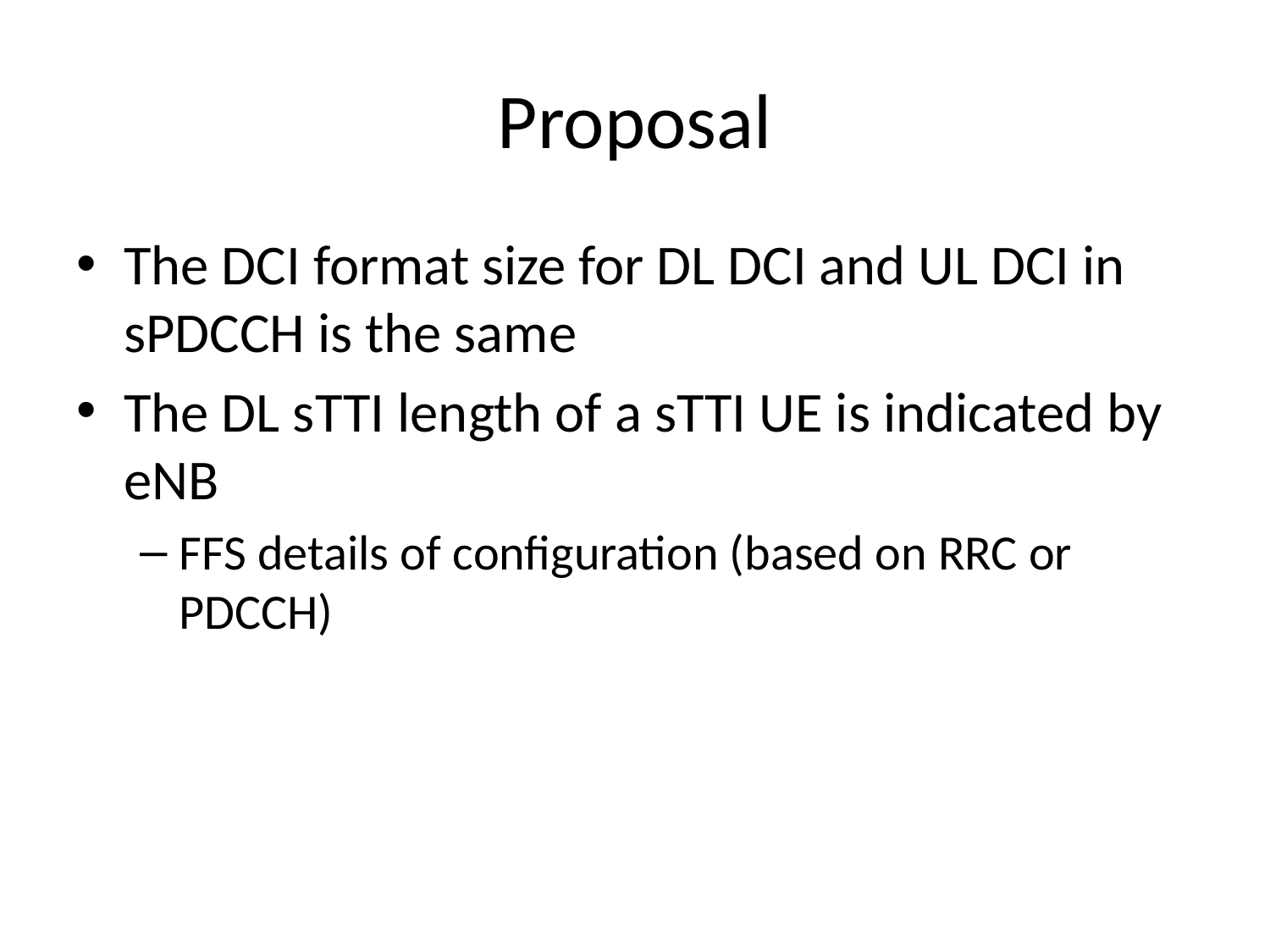

# Proposal
The DCI format size for DL DCI and UL DCI in sPDCCH is the same
The DL sTTI length of a sTTI UE is indicated by eNB
FFS details of configuration (based on RRC or PDCCH)